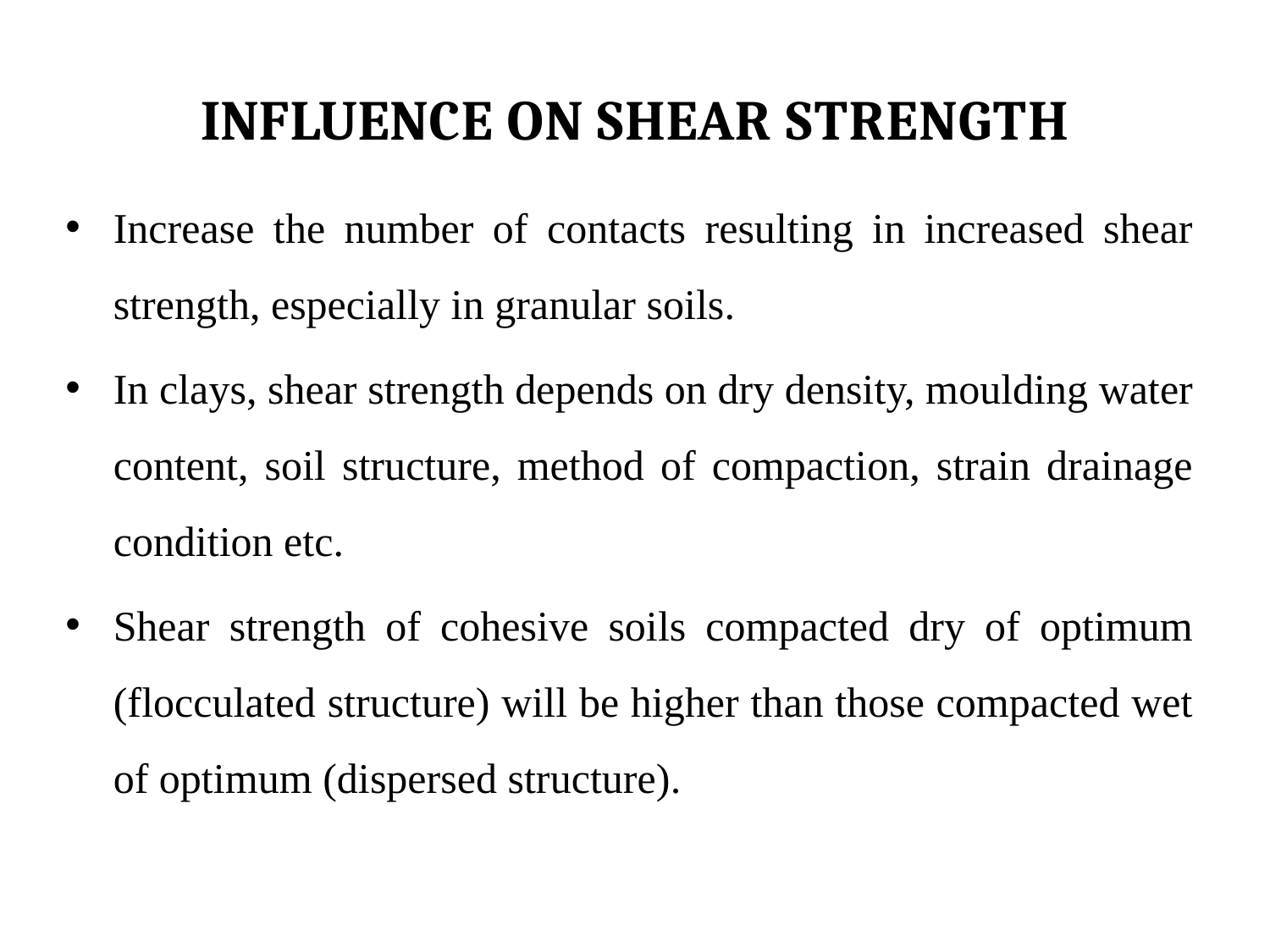

# INFLUENCE ON SHEAR STRENGTH
Increase the number of contacts resulting in increased shear strength, especially in granular soils.
In clays, shear strength depends on dry density, moulding water content, soil structure, method of compaction, strain drainage condition etc.
Shear strength of cohesive soils compacted dry of optimum (flocculated structure) will be higher than those compacted wet of optimum (dispersed structure).